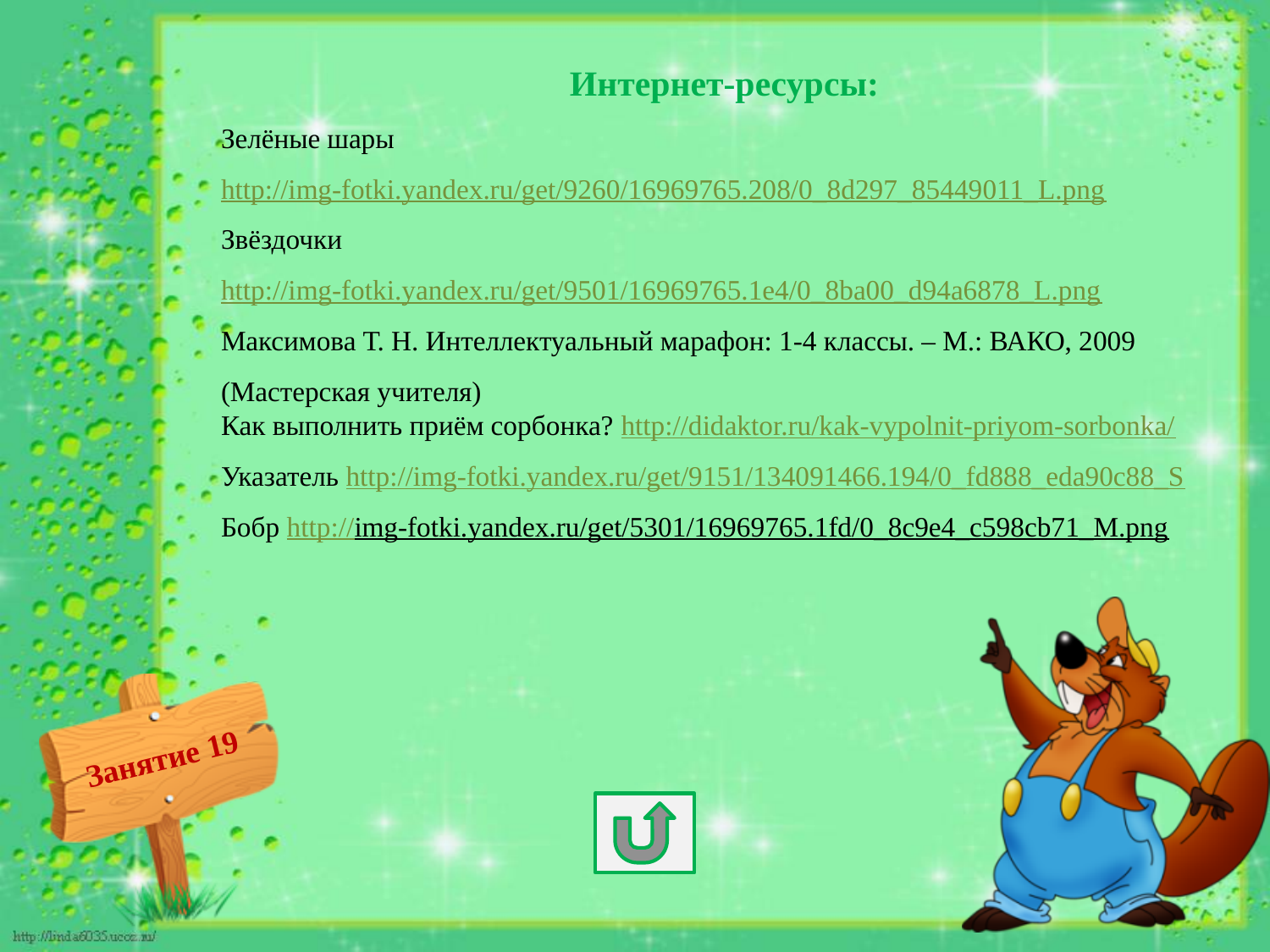

Интернет-ресурсы:
Зелёные шары http://img-fotki.yandex.ru/get/9260/16969765.208/0_8d297_85449011_L.png
Звёздочки http://img-fotki.yandex.ru/get/9501/16969765.1e4/0_8ba00_d94a6878_L.png
Максимова Т. Н. Интеллектуальный марафон: 1-4 классы. – М.: ВАКО, 2009 (Мастерская учителя)
Как выполнить приём сорбонка? http://didaktor.ru/kak-vypolnit-priyom-sorbonka/
Указатель http://img-fotki.yandex.ru/get/9151/134091466.194/0_fd888_eda90c88_S
Бобр http://img-fotki.yandex.ru/get/5301/16969765.1fd/0_8c9e4_c598cb71_M.png